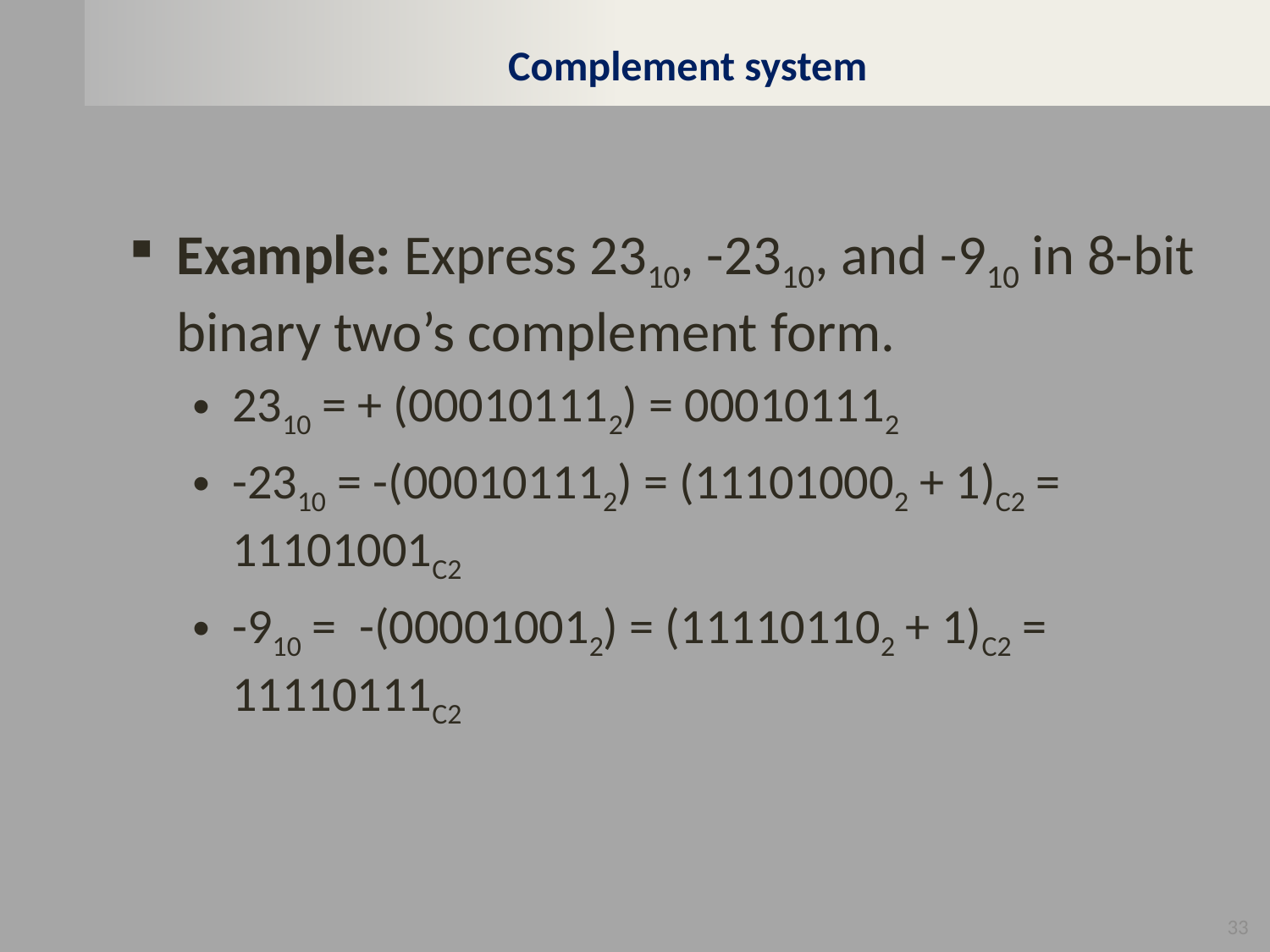

# Complement system
Example: Express 2310, -2310, and -910 in 8-bit binary two’s complement form.
2310 = + (000101112) = 000101112
-2310 = -(000101112) = (111010002 + 1)C2 = 11101001C2
-910 =  -(000010012) = (111101102 + 1)C2 = 11110111C2